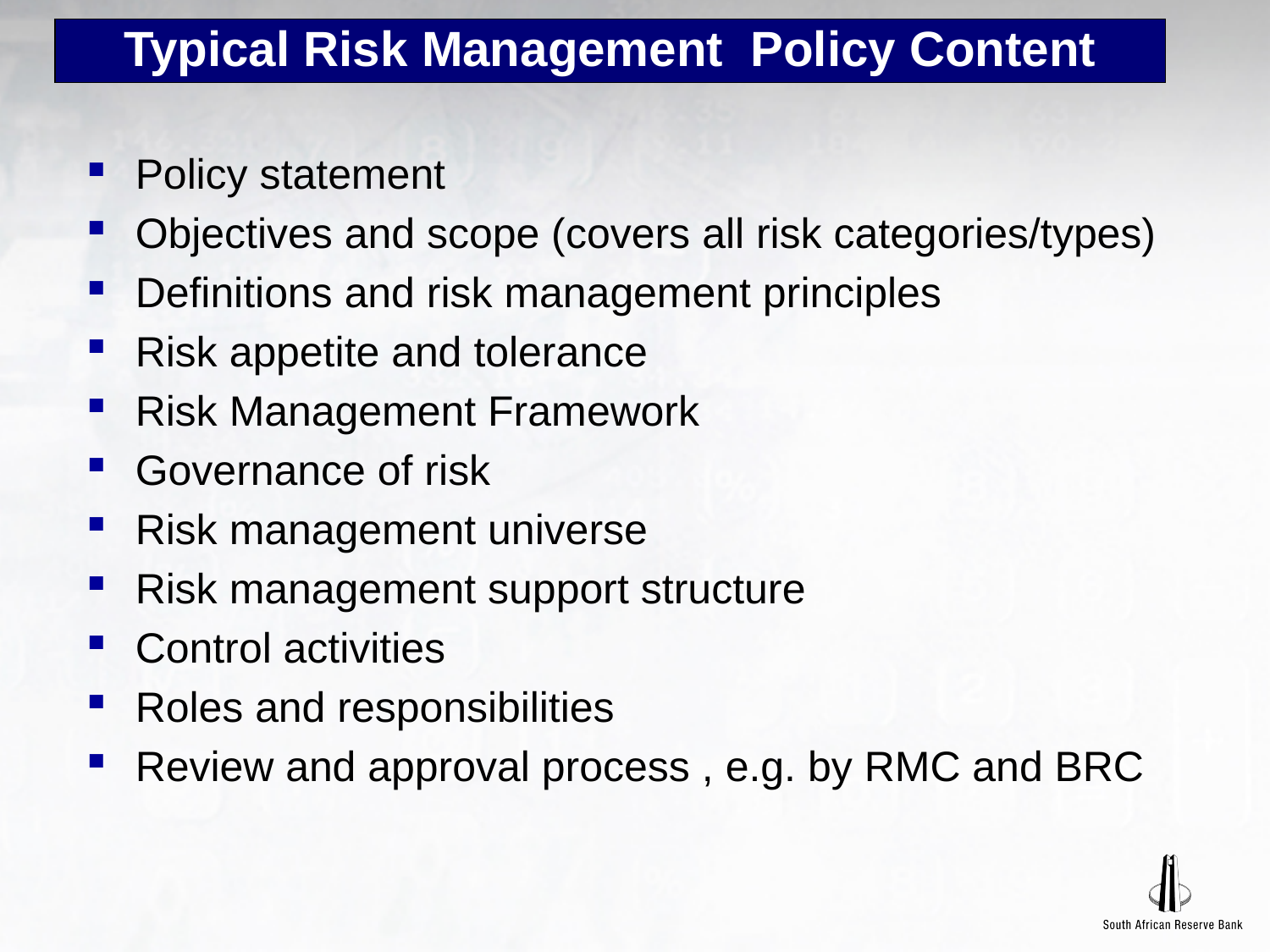

Typical Risk Management  Policy Content
Policy statement
Objectives and scope (covers all risk categories/types)
Definitions and risk management principles
Risk appetite and tolerance
Risk Management Framework
Governance of risk
Risk management universe
Risk management support structure
Control activities
Roles and responsibilities
Review and approval process , e.g. by RMC and BRC